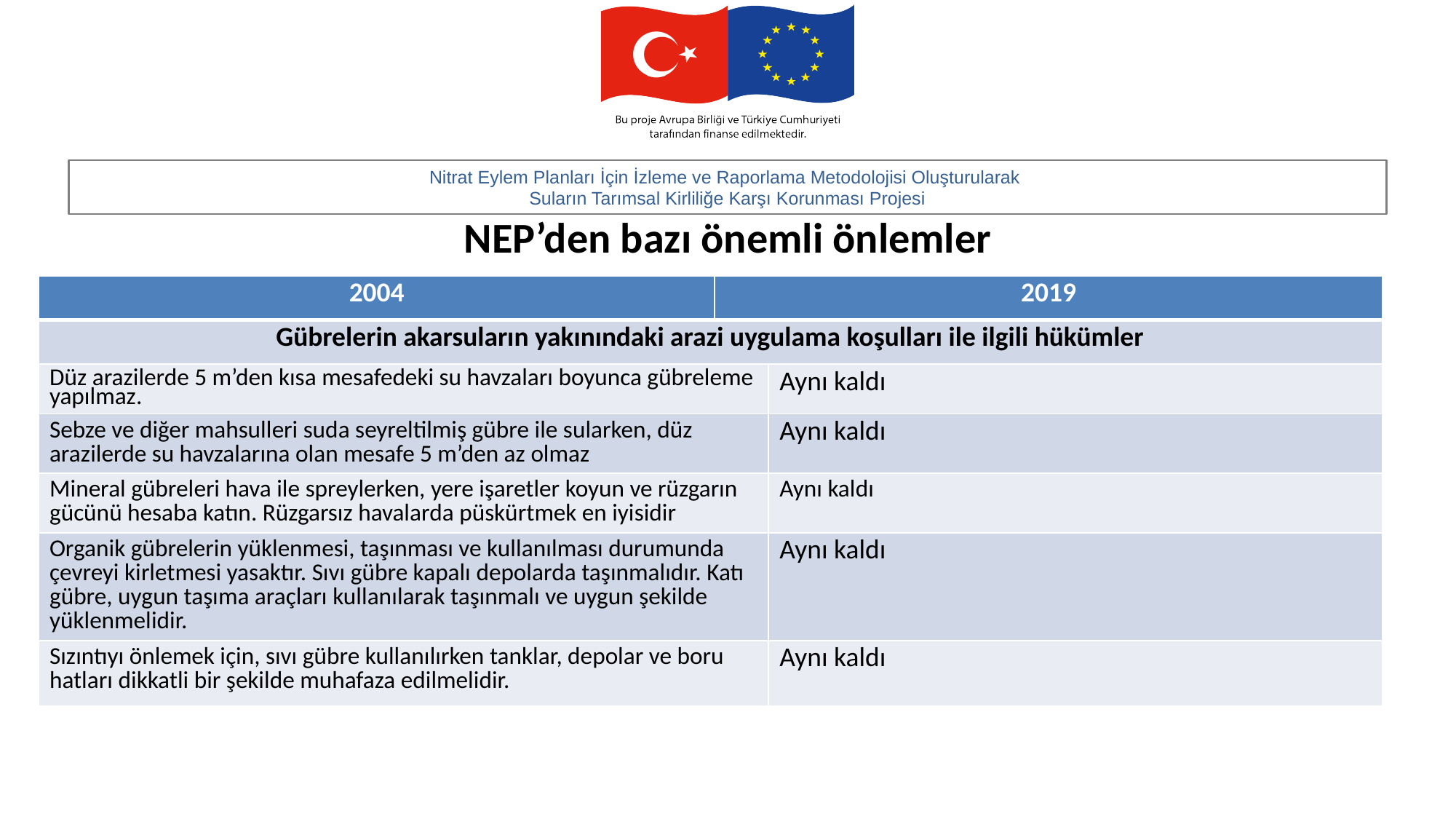

# NEP’den bazı önemli önlemler
| 2004 | 2019 |  |
| --- | --- | --- |
| Gübrelerin akarsuların yakınındaki arazi uygulama koşulları ile ilgili hükümler |  |  |
| Düz arazilerde 5 m’den kısa mesafedeki su havzaları boyunca gübreleme yapılmaz. | Aynı kaldı | Aynı kaldı |
| Sebze ve diğer mahsulleri suda seyreltilmiş gübre ile sularken, düz arazilerde su havzalarına olan mesafe 5 m’den az olmaz | Aynı kaldı | Aynı kaldı |
| Mineral gübreleri hava ile spreylerken, yere işaretler koyun ve rüzgarın gücünü hesaba katın. Rüzgarsız havalarda püskürtmek en iyisidir |  | Aynı kaldı |
| Organik gübrelerin yüklenmesi, taşınması ve kullanılması durumunda çevreyi kirletmesi yasaktır. Sıvı gübre kapalı depolarda taşınmalıdır. Katı gübre, uygun taşıma araçları kullanılarak taşınmalı ve uygun şekilde yüklenmelidir. |  | Aynı kaldı |
| Sızıntıyı önlemek için, sıvı gübre kullanılırken tanklar, depolar ve boru hatları dikkatli bir şekilde muhafaza edilmelidir. |  | Aynı kaldı |